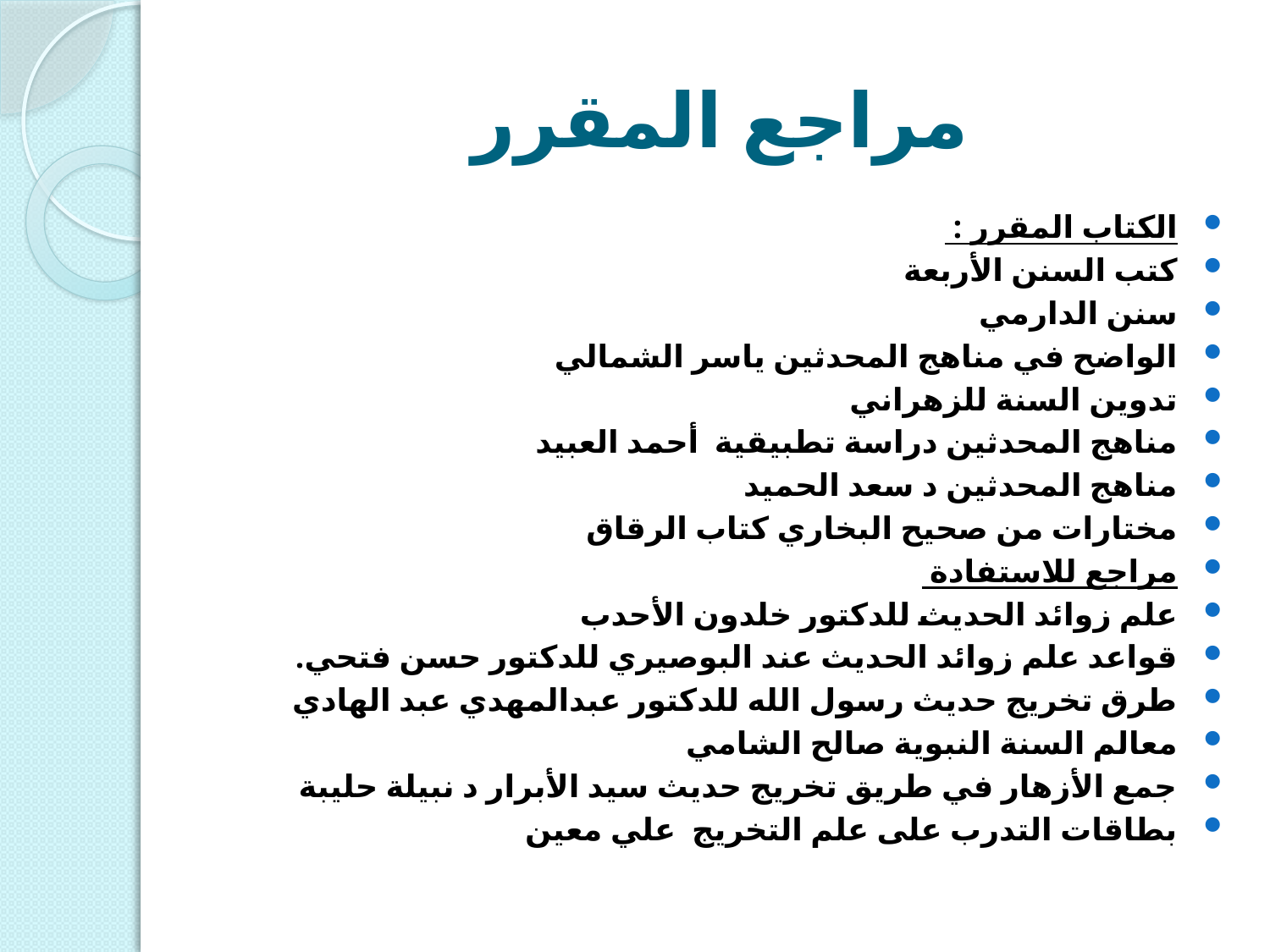

# مراجع المقرر
الكتاب المقرر :
كتب السنن الأربعة
سنن الدارمي
الواضح في مناهج المحدثين ياسر الشمالي
تدوين السنة للزهراني
مناهج المحدثين دراسة تطبيقية  أحمد العبيد
مناهج المحدثين د سعد الحميد
مختارات من صحيح البخاري كتاب الرقاق
مراجع للاستفادة
علم زوائد الحديث للدكتور خلدون الأحدب
قواعد علم زوائد الحديث عند البوصيري للدكتور حسن فتحي.
طرق تخريج حديث رسول الله للدكتور عبدالمهدي عبد الهادي
معالم السنة النبوية صالح الشامي
جمع الأزهار في طريق تخريج حديث سيد الأبرار د نبيلة حليبة
بطاقات التدرب على علم التخريج  علي معين